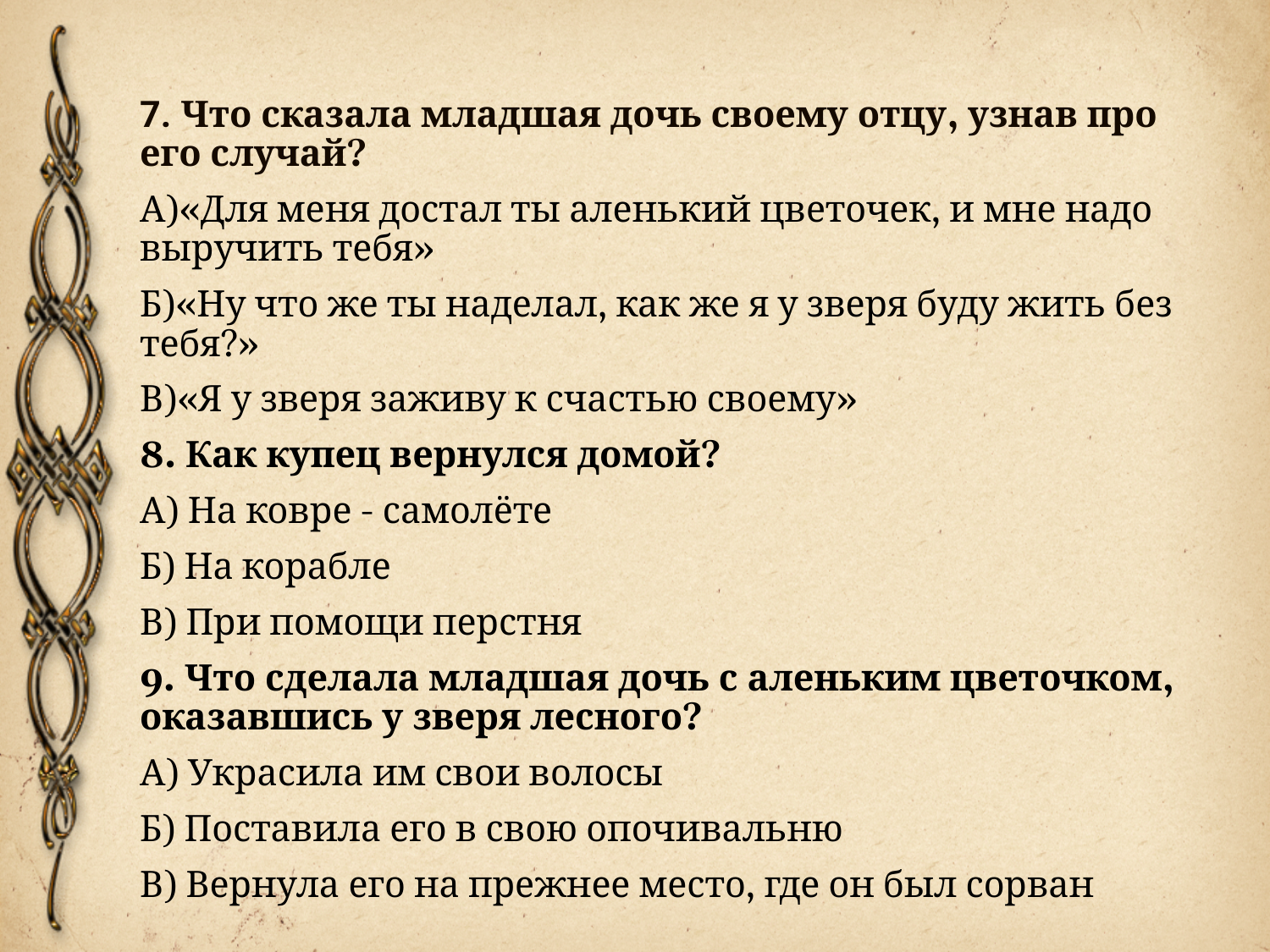

#
7. Что сказала младшая дочь своему отцу, узнав про его случай?
А)«Для меня достал ты аленький цветочек, и мне надо выручить тебя»
Б)«Ну что же ты наделал, как же я у зверя буду жить без тебя?»
В)«Я у зверя заживу к счастью своему»
8. Как купец вернулся домой?
А) На ковре - самолёте
Б) На корабле
В) При помощи перстня
9. Что сделала младшая дочь с аленьким цветочком, оказавшись у зверя лесного?
А) Украсила им свои волосы
Б) Поставила его в свою опочивальню
В) Вернула его на прежнее место, где он был сорван